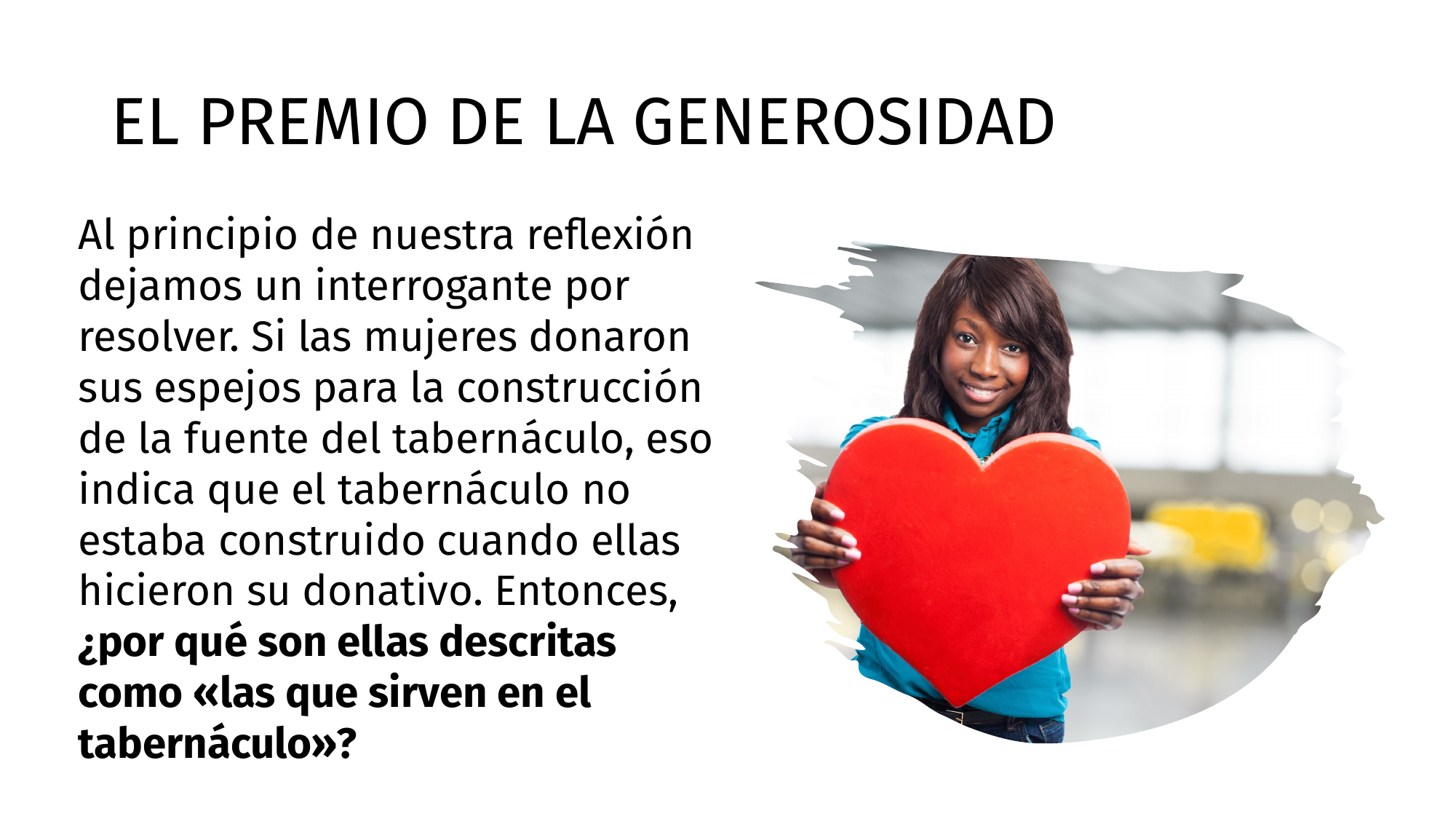

# EL PREMIO DE LA GENEROSIDAD
Al principio de nuestra reflexión dejamos un interrogante por resolver. Si las mujeres donaron sus espejos para la construcción de la fuente del tabernáculo, eso indica que el tabernáculo no estaba construido cuando ellas hicieron su donativo. Entonces, ¿por qué son ellas descritas como «las que sirven en el tabernáculo»?